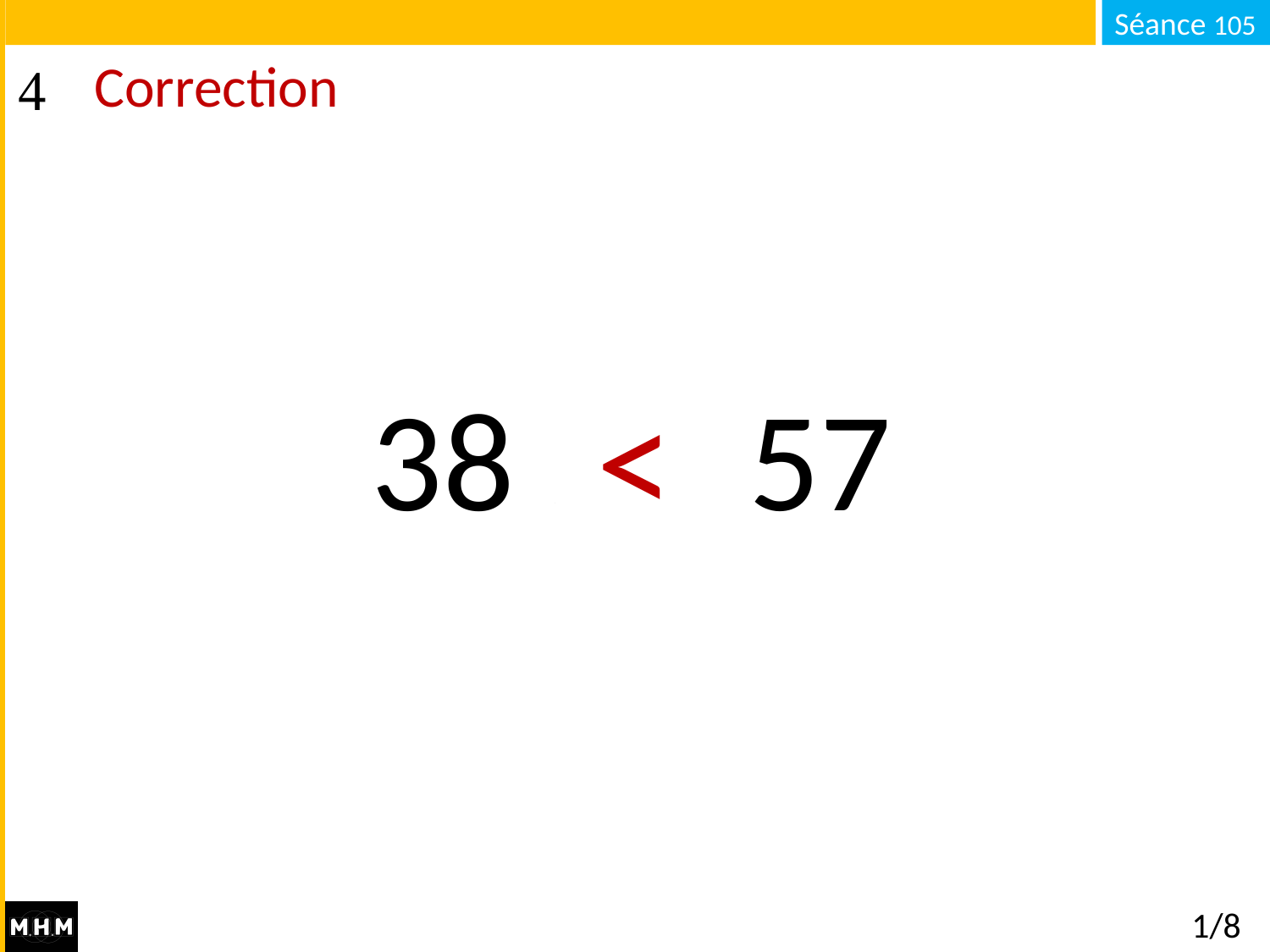

# Correction
<
38 . . . 57
1/8